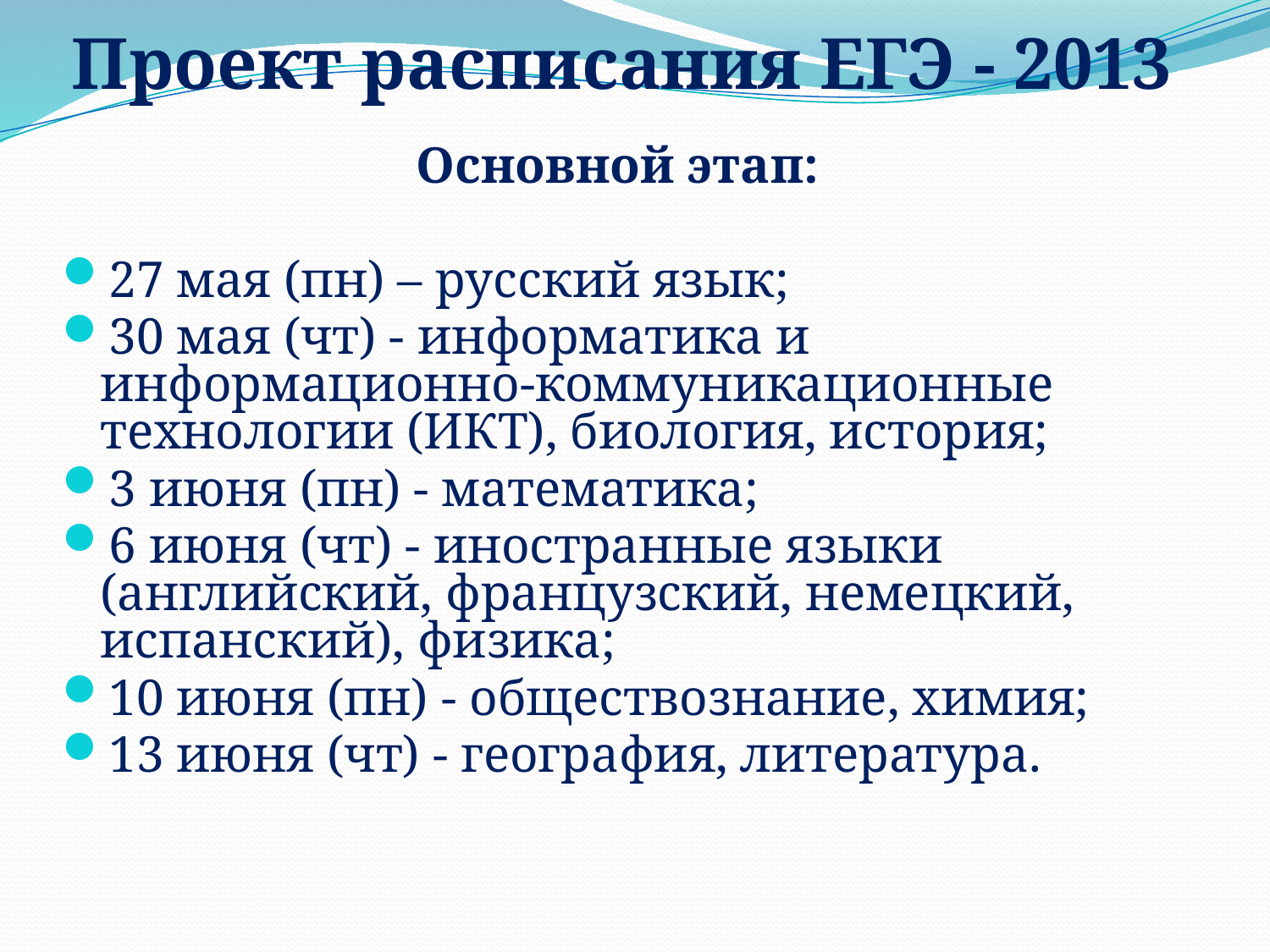

Проект расписания ЕГЭ - 2013
Основной этап:

27 мая (пн) – русский язык;
30 мая (чт) - информатика и информационно-коммуникационные технологии (ИКТ), биология, история;
3 июня (пн) - математика;
6 июня (чт) - иностранные языки (английский, французский, немецкий, испанский), физика;
10 июня (пн) - обществознание, химия;
13 июня (чт) - география, литература.